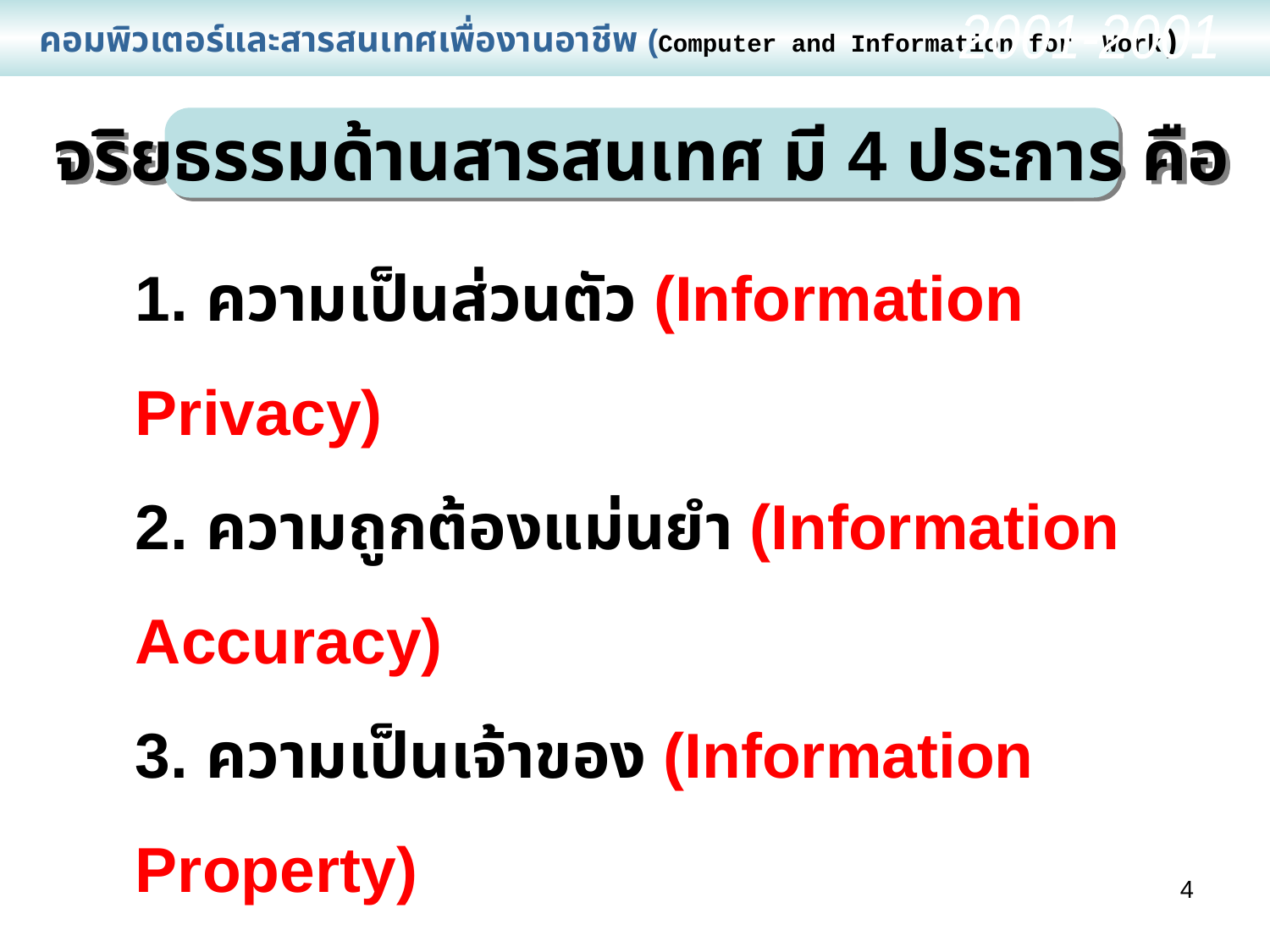

คอมพิวเตอร์และสารสนเทศเพื่องานอาชีพ (Computer and Information for  Work)
2001-2001
จริยธรรมด้านสารสนเทศ มี 4 ประการ คือ
1. ความเป็นส่วนตัว (Information Privacy)
2. ความถูกต้องแม่นยำ (Information Accuracy)
3. ความเป็นเจ้าของ (Information Property)
4. การเข้าถึงข้อมูล (Information Accessibility)
4